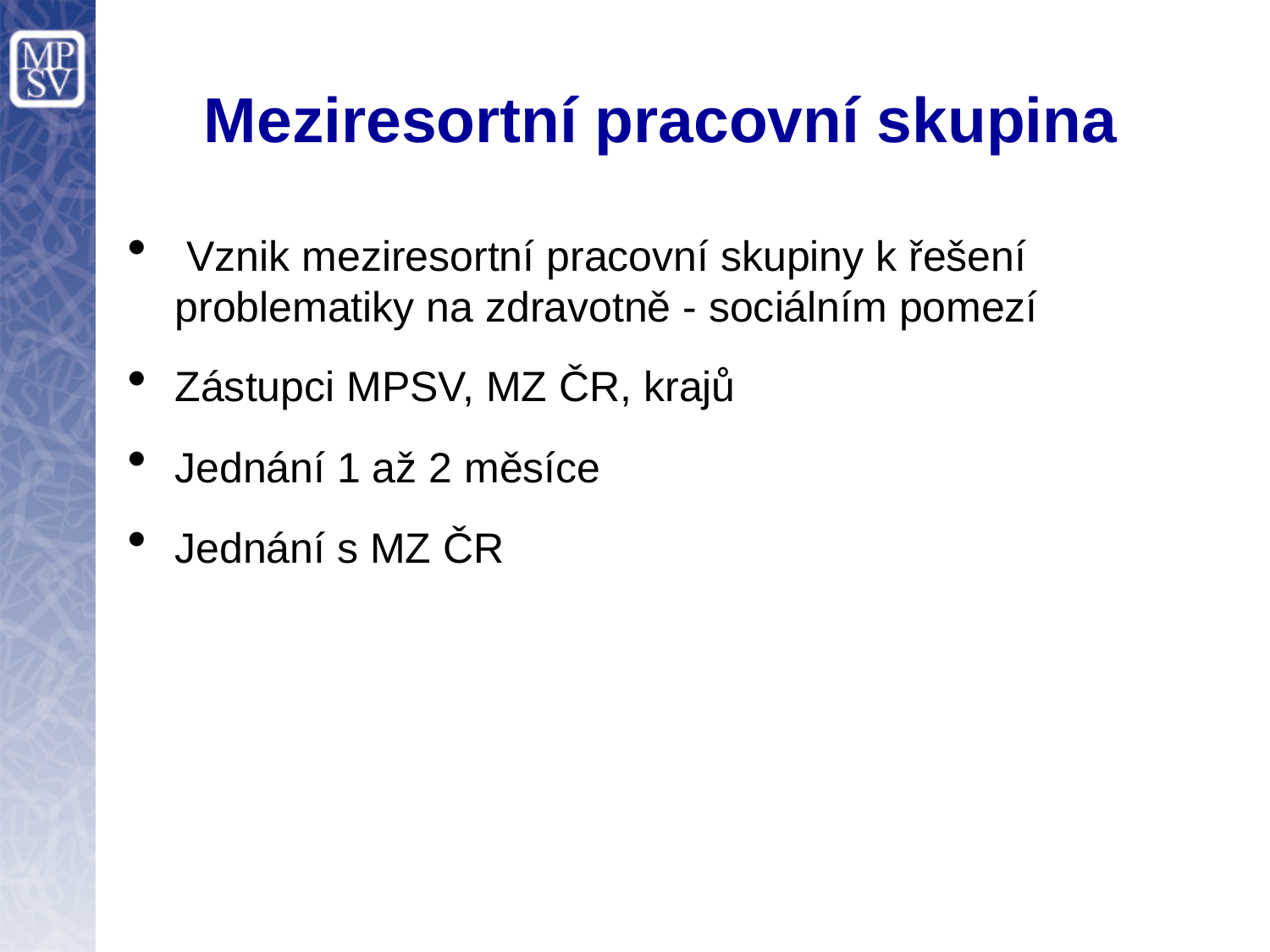

# Meziresortní pracovní skupina
 Vznik meziresortní pracovní skupiny k řešení problematiky na zdravotně - sociálním pomezí
Zástupci MPSV, MZ ČR, krajů
Jednání 1 až 2 měsíce
Jednání s MZ ČR